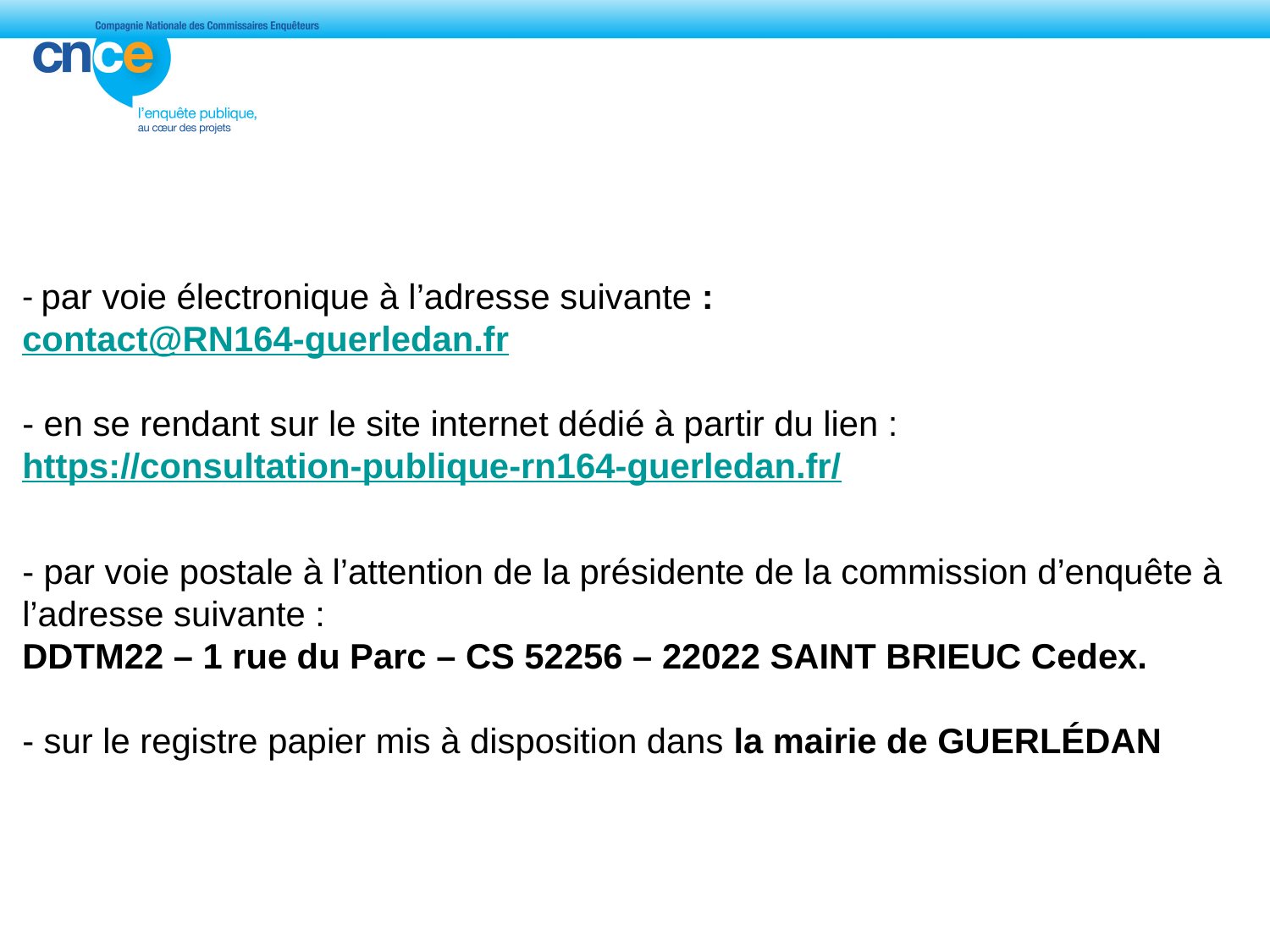

- par voie électronique à l’adresse suivante :
contact@RN164-guerledan.fr

- en se rendant sur le site internet dédié à partir du lien : https://consultation-publique-rn164-guerledan.fr/

- par voie postale à l’attention de la présidente de la commission d’enquête à l’adresse suivante :
DDTM22 – 1 rue du Parc – CS 52256 – 22022 SAINT BRIEUC Cedex.

- sur le registre papier mis à disposition dans la mairie de GUERLÉDAN